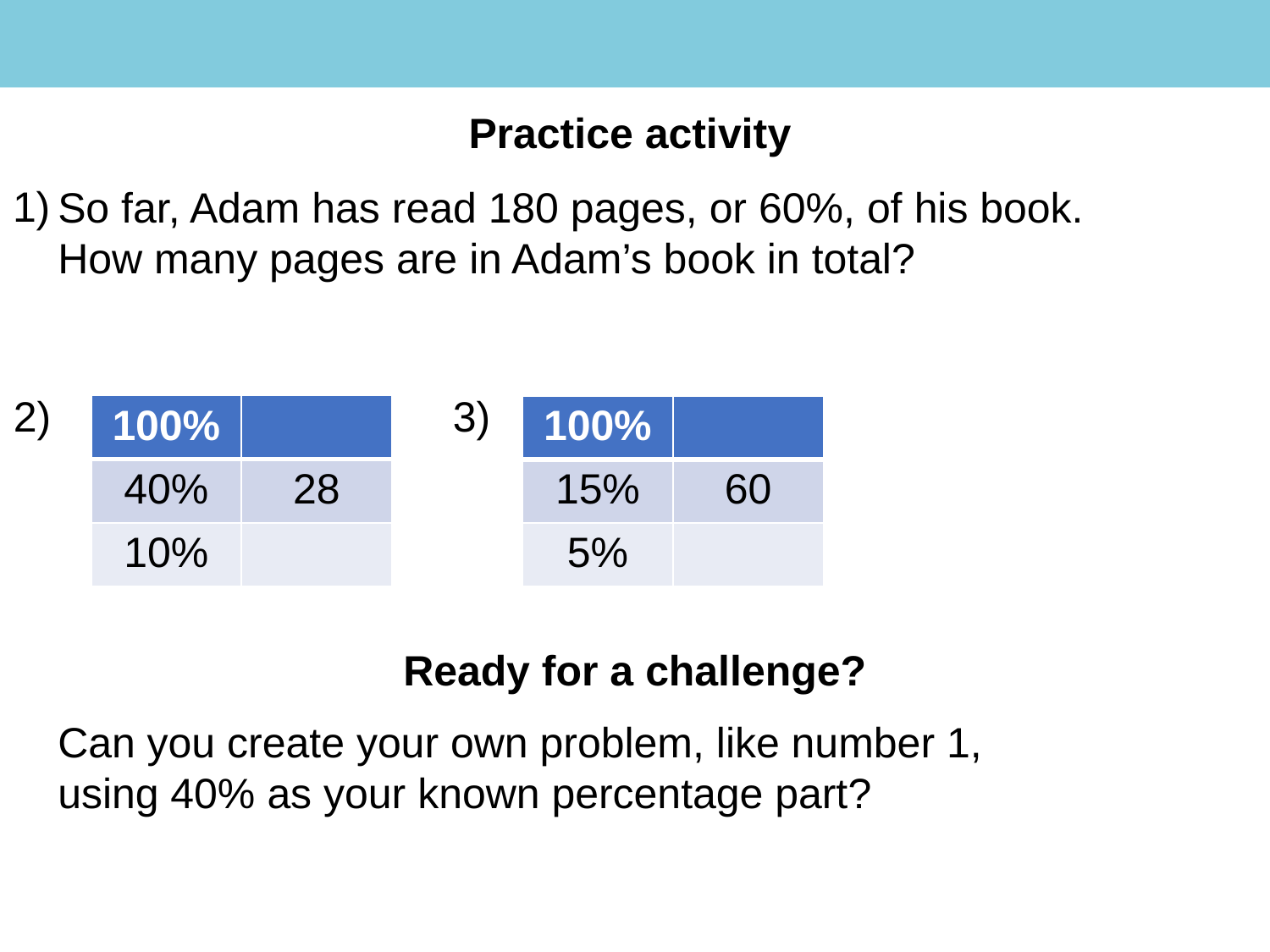

Practice activity
1)
So far, Adam has read 180 pages, or 60%, of his book.
How many pages are in Adam’s book in total?
2)
3)
| 100% |  |
| --- | --- |
| 40% | 28 |
| 10% |  |
| 100% |  |
| --- | --- |
| 15% | 60 |
| 5% |  |

Ready for a challenge?
Can you create your own problem, like number 1, using 40% as your known percentage part?